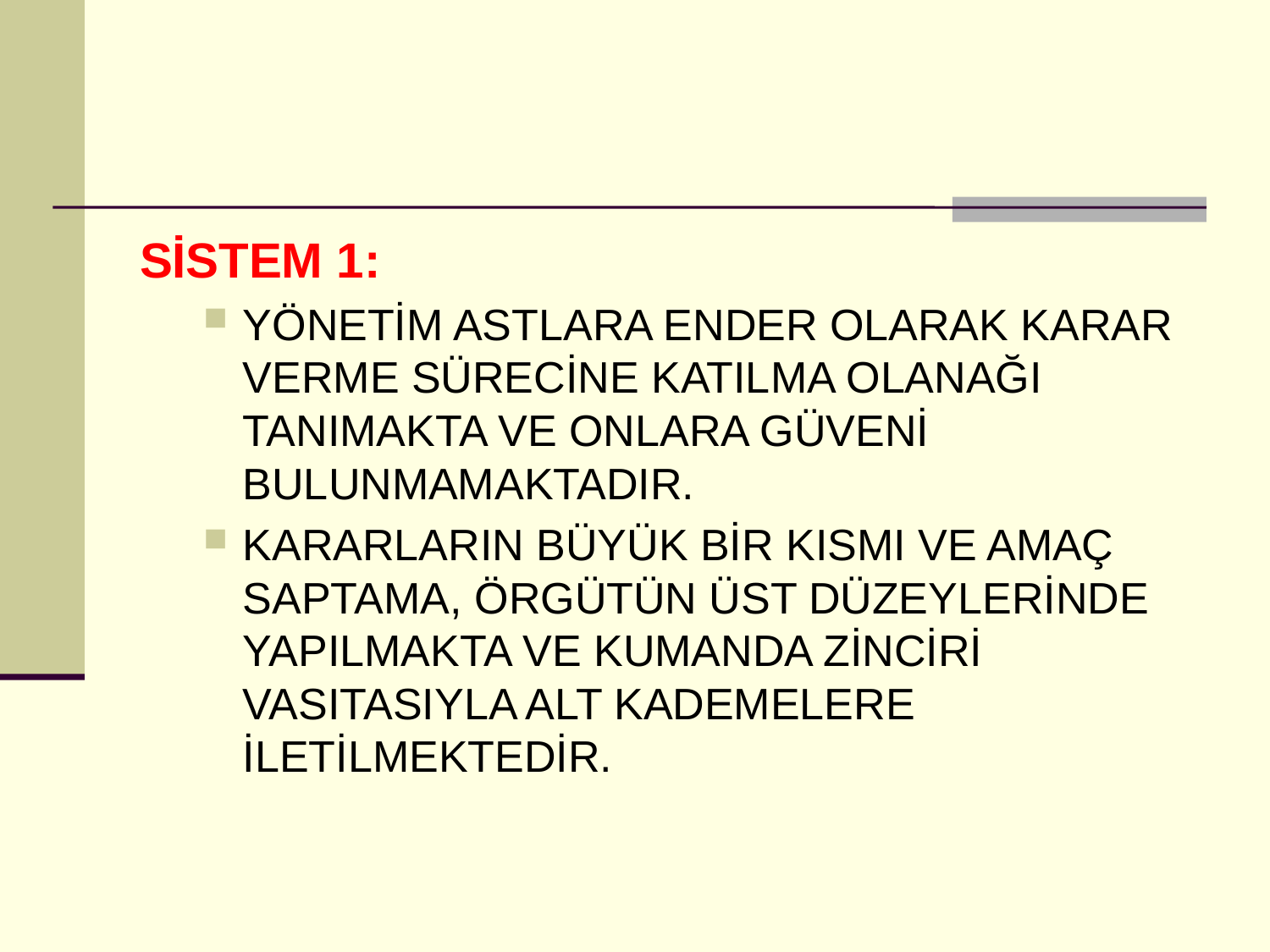

#
SİSTEM 1:
YÖNETİM ASTLARA ENDER OLARAK KARAR VERME SÜRECİNE KATILMA OLANAĞI TANIMAKTA VE ONLARA GÜVENİ BULUNMAMAKTADIR.
KARARLARIN BÜYÜK BİR KISMI VE AMAÇ SAPTAMA, ÖRGÜTÜN ÜST DÜZEYLERİNDE YAPILMAKTA VE KUMANDA ZİNCİRİ VASITASIYLA ALT KADEMELERE İLETİLMEKTEDİR.